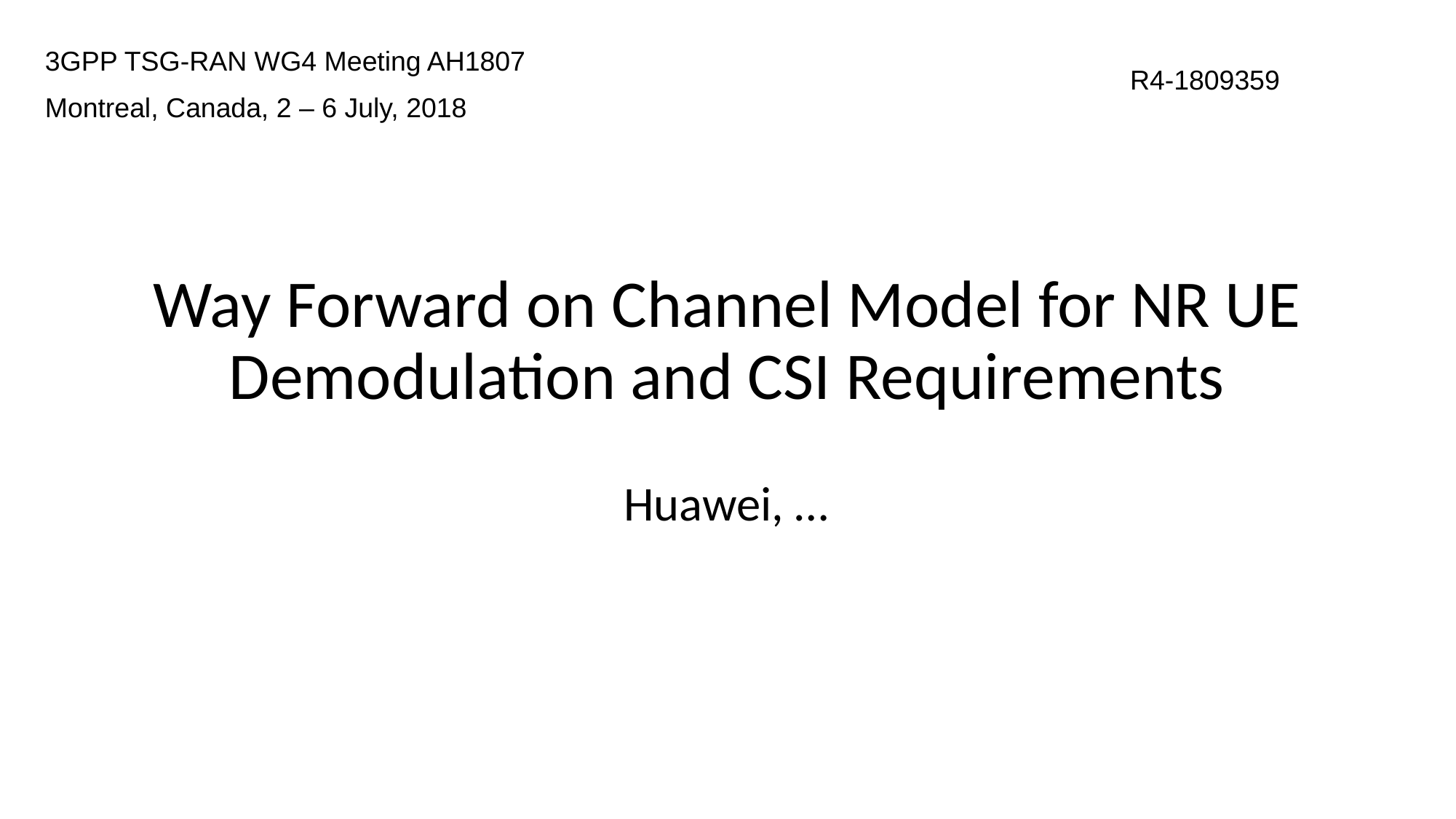

3GPP TSG-RAN WG4 Meeting AH1807
Montreal, Canada, 2 – 6 July, 2018
R4-1809359
# Way Forward on Channel Model for NR UE Demodulation and CSI Requirements
Huawei, …